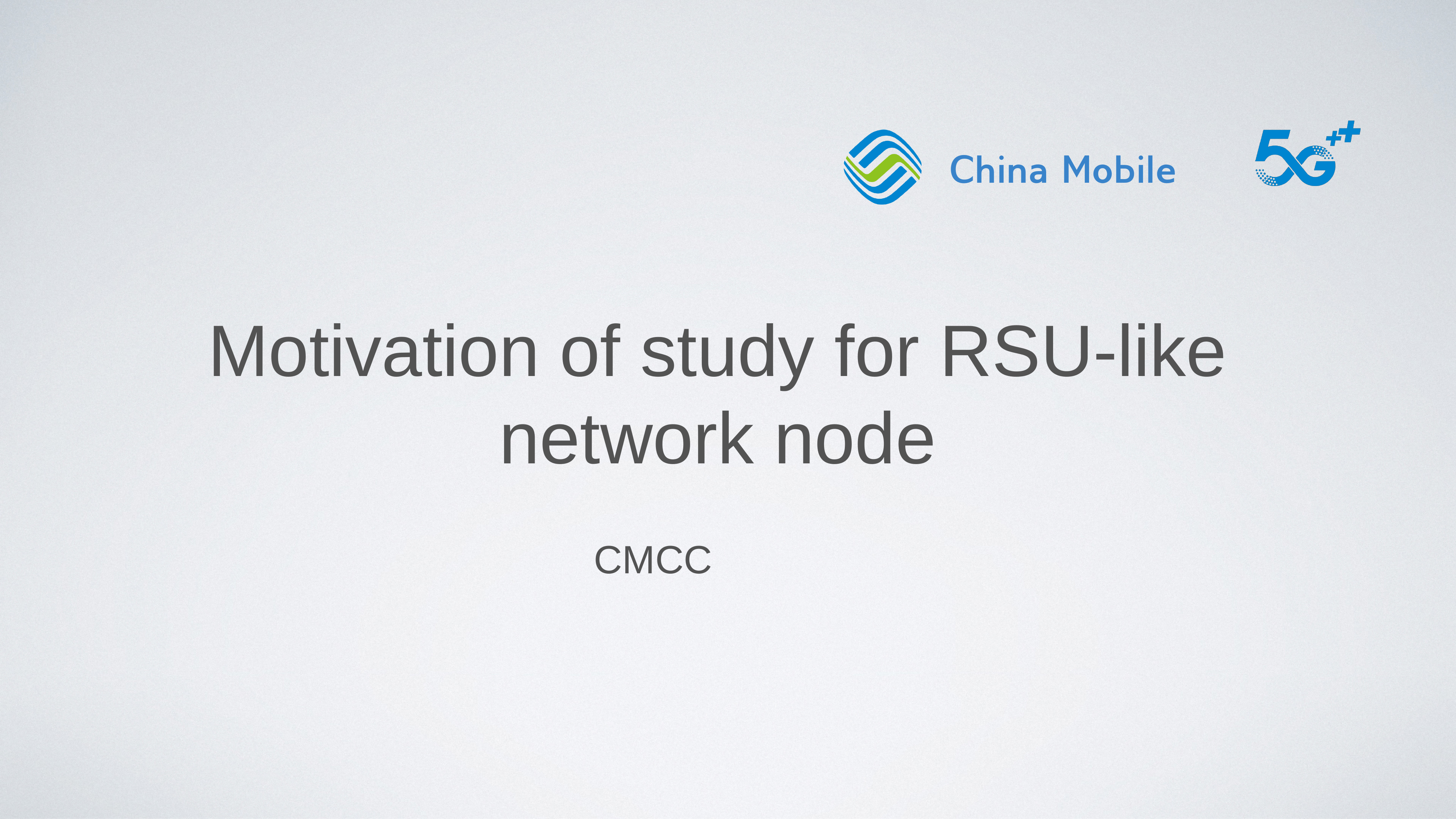

Motivation of study for RSU-like network node
CMCC